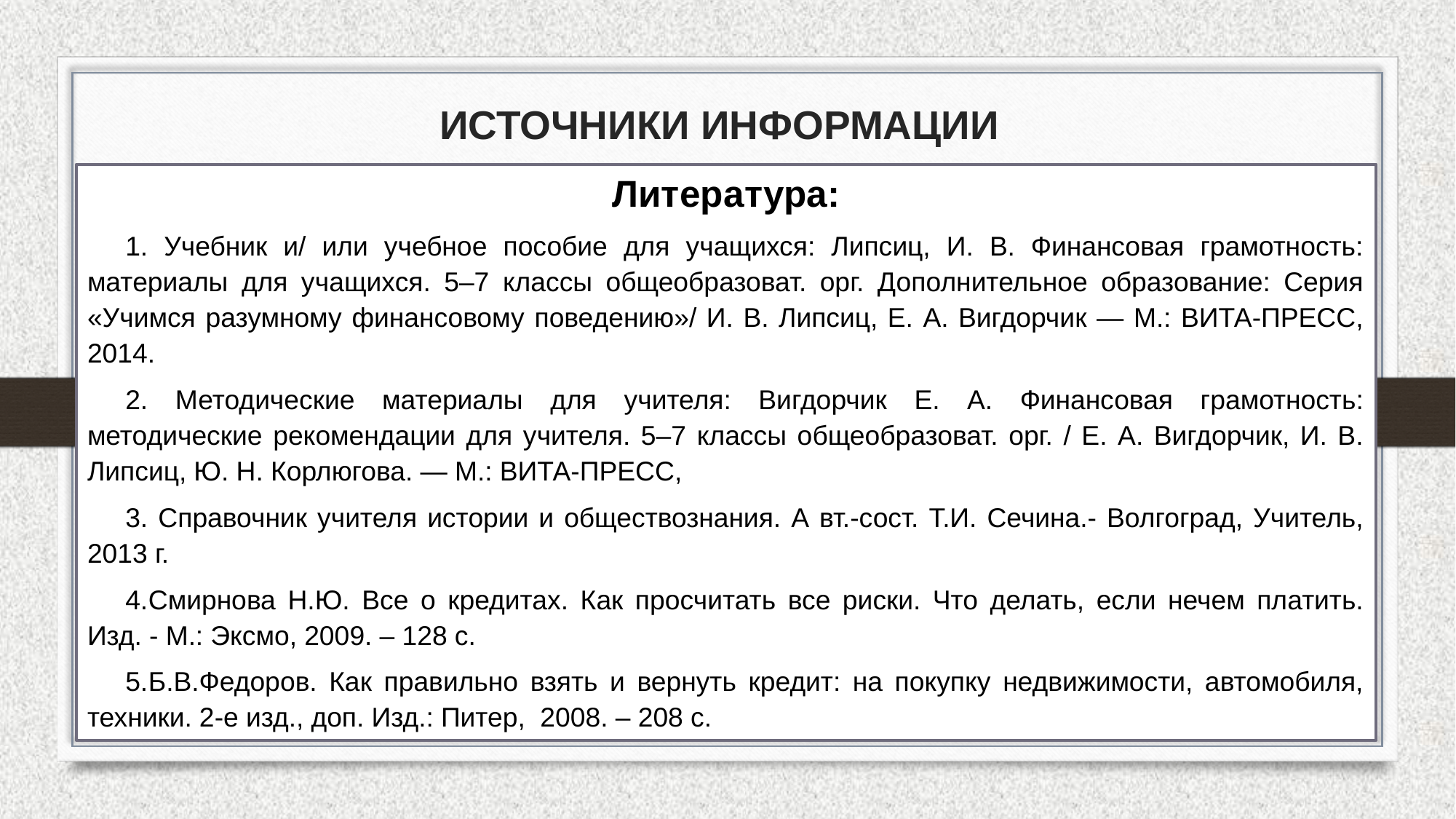

# ИСТОЧНИКИ ИНФОРМАЦИИ
Литература:
1. Учебник и/ или учебное пособие для учащихся: Липсиц, И. В. Финансовая грамотность: материалы для учащихся. 5–7 классы общеобразоват. орг. Дополнительное образование: Серия «Учимся разумному финансовому поведению»/ И. В. Липсиц, Е. А. Вигдорчик — М.: ВИТА-ПРЕСС, 2014.
2. Методические материалы для учителя: Вигдорчик Е. А. Финансовая грамотность: методические рекомендации для учителя. 5–7 классы общеобразоват. орг. / Е. А. Вигдорчик, И. В. Липсиц, Ю. Н. Корлюгова. — М.: ВИТА-ПРЕСС,
3. Справочник учителя истории и обществознания. А вт.-сост. Т.И. Сечина.- Волгоград, Учитель, 2013 г.
4.	Смирнова Н.Ю. Все о кредитах. Как просчитать все риски. Что делать, если нечем платить. Изд. - М.: Эксмо, 2009. – 128 с.
5.	Б.В.Федоров. Как правильно взять и вернуть кредит: на покупку недвижимости, автомобиля, техники. 2-е изд., доп. Изд.: Питер,  2008. – 208 с.